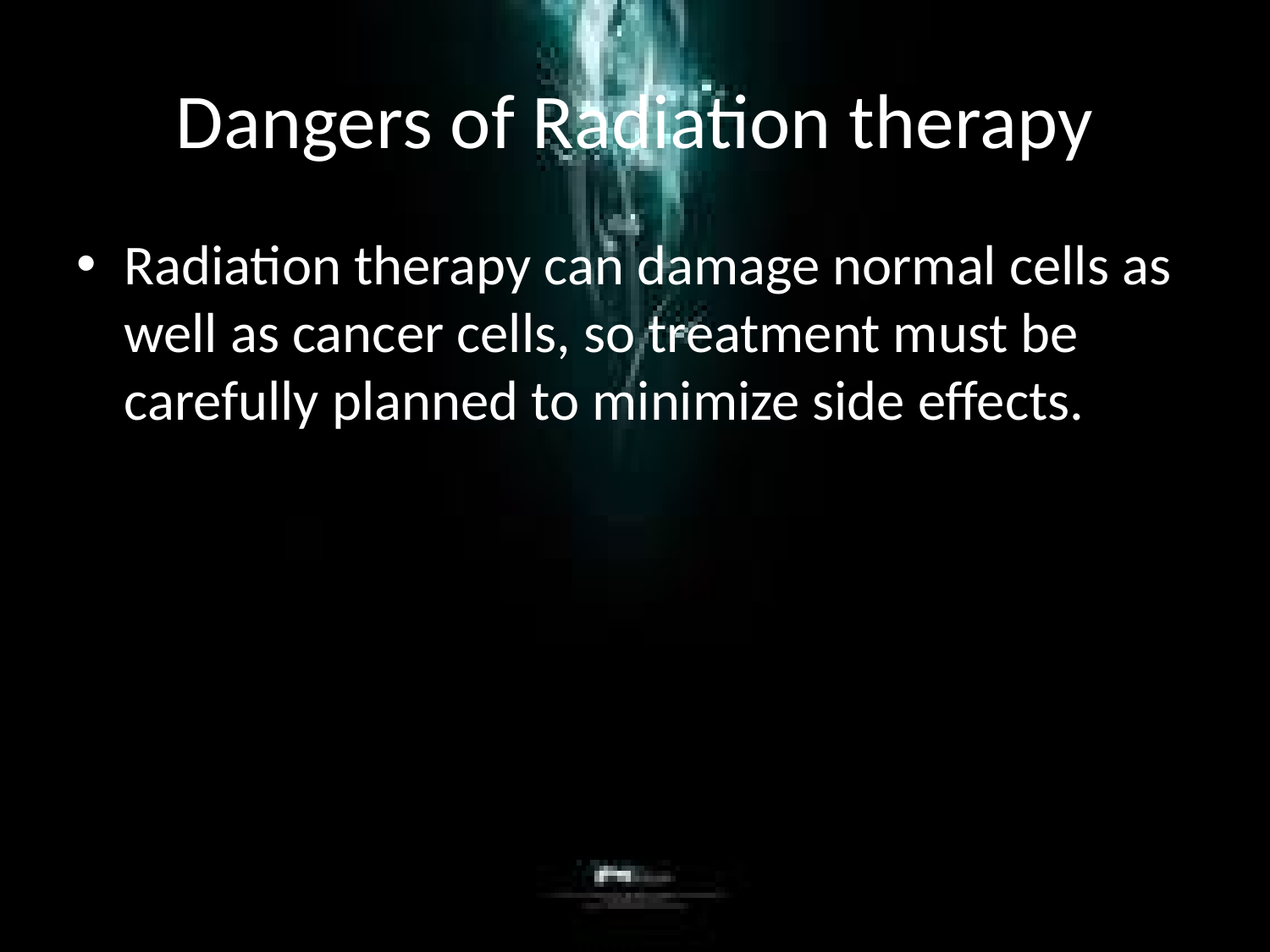

# Dangers of Radiation therapy
Radiation therapy can damage normal cells as well as cancer cells, so treatment must be carefully planned to minimize side effects.